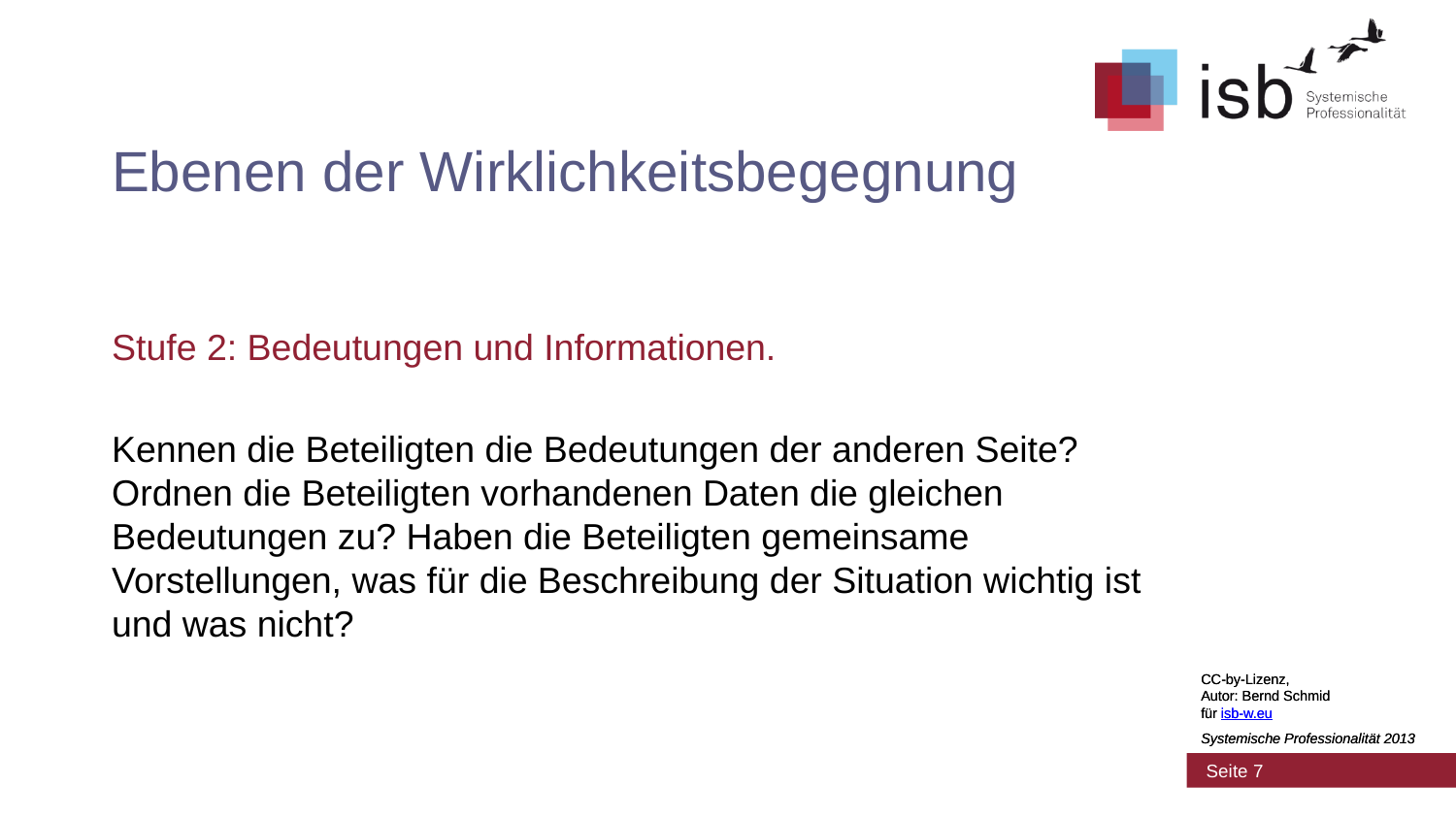

# Ebenen der Wirklichkeitsbegegnung
Stufe 2: Bedeutungen und Informationen.

Kennen die Beteiligten die Bedeutungen der anderen Seite? Ordnen die Beteiligten vorhandenen Daten die gleichen Bedeutungen zu? Haben die Beteiligten gemeinsame Vorstellungen, was für die Beschreibung der Situation wichtig ist und was nicht?

CC-by-Lizenz,
Autor: Bernd Schmid
für isb-w.eu
Systemische Professionalität 2013
 Seite 7